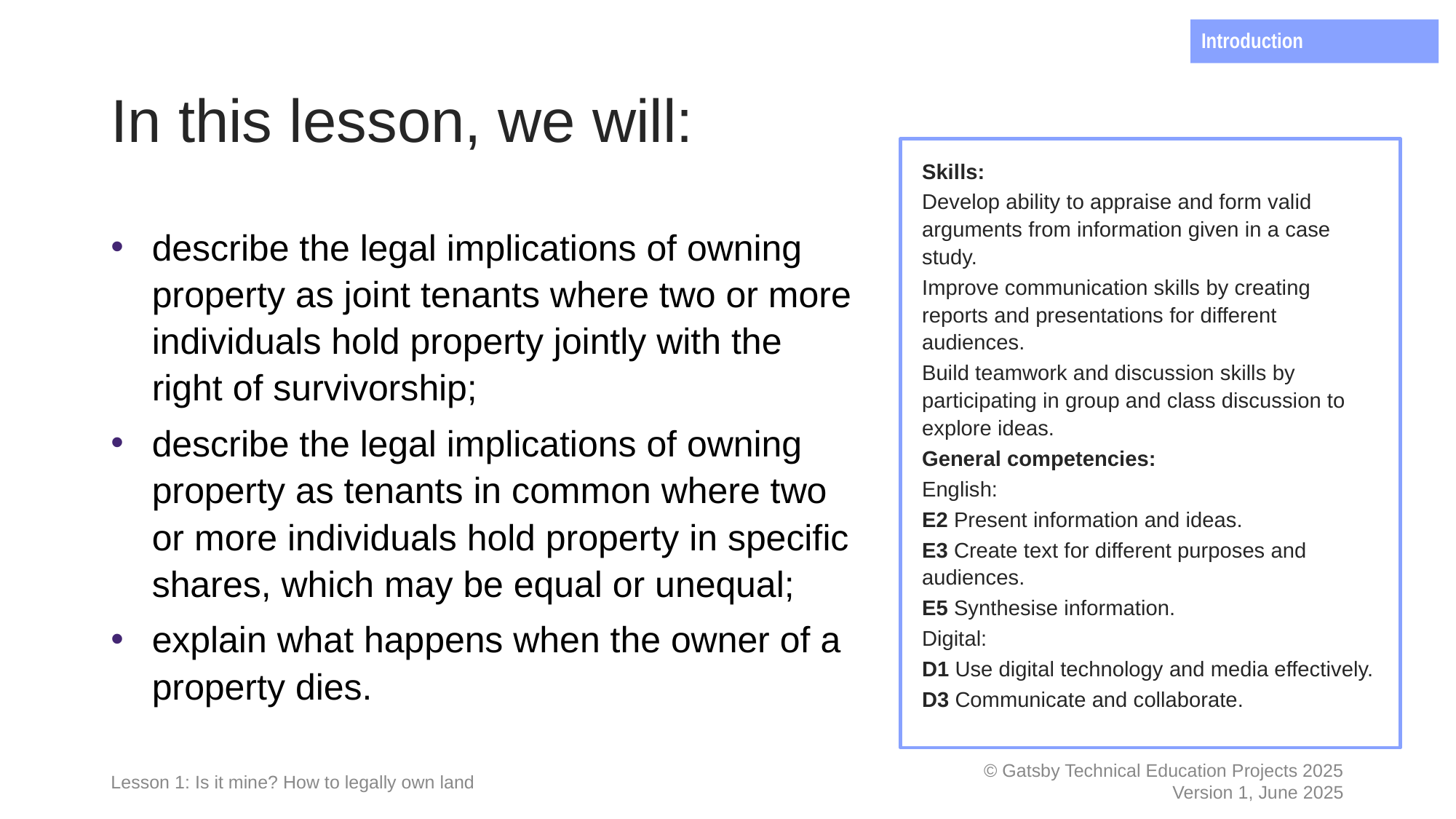

Introduction
# In this lesson, we will:
Skills:
Develop ability to appraise and form valid arguments from information given in a case study.
Improve communication skills by creating reports and presentations for different audiences.
Build teamwork and discussion skills by participating in group and class discussion to explore ideas.
General competencies:
English:
E2 Present information and ideas.
E3 Create text for different purposes and audiences.
E5 Synthesise information.
Digital:
D1 Use digital technology and media effectively.
D3 Communicate and collaborate.
describe the legal implications of owning property as joint tenants where two or more individuals hold property jointly with the right of survivorship;
describe the legal implications of owning property as tenants in common where two or more individuals hold property in specific shares, which may be equal or unequal;
explain what happens when the owner of a property dies.

Lesson 1: Is it mine? How to legally own land